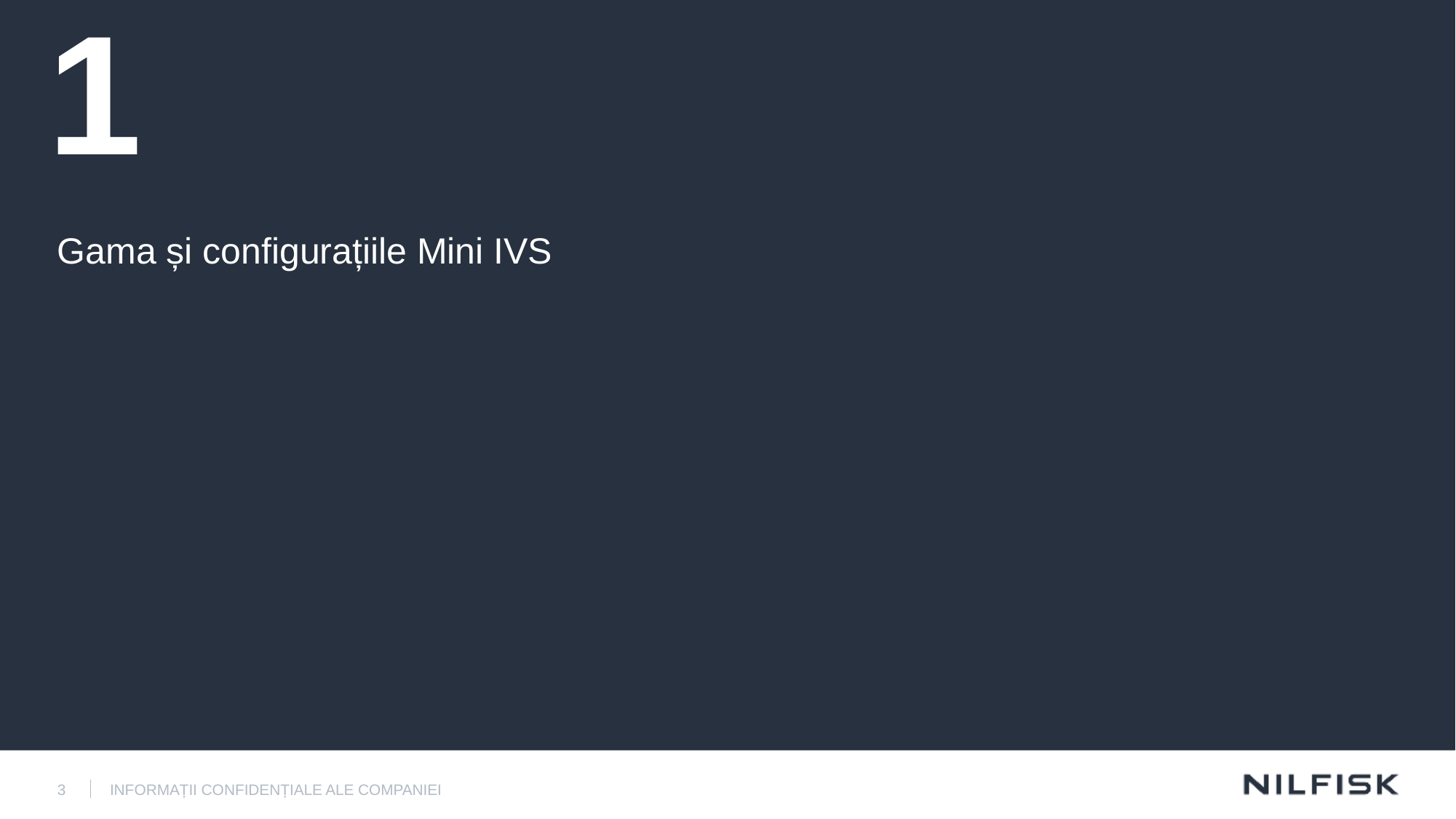

# 1
Gama și configurațiile Mini IVS
INFORMAȚII CONFIDENȚIALE ALE COMPANIEI
3